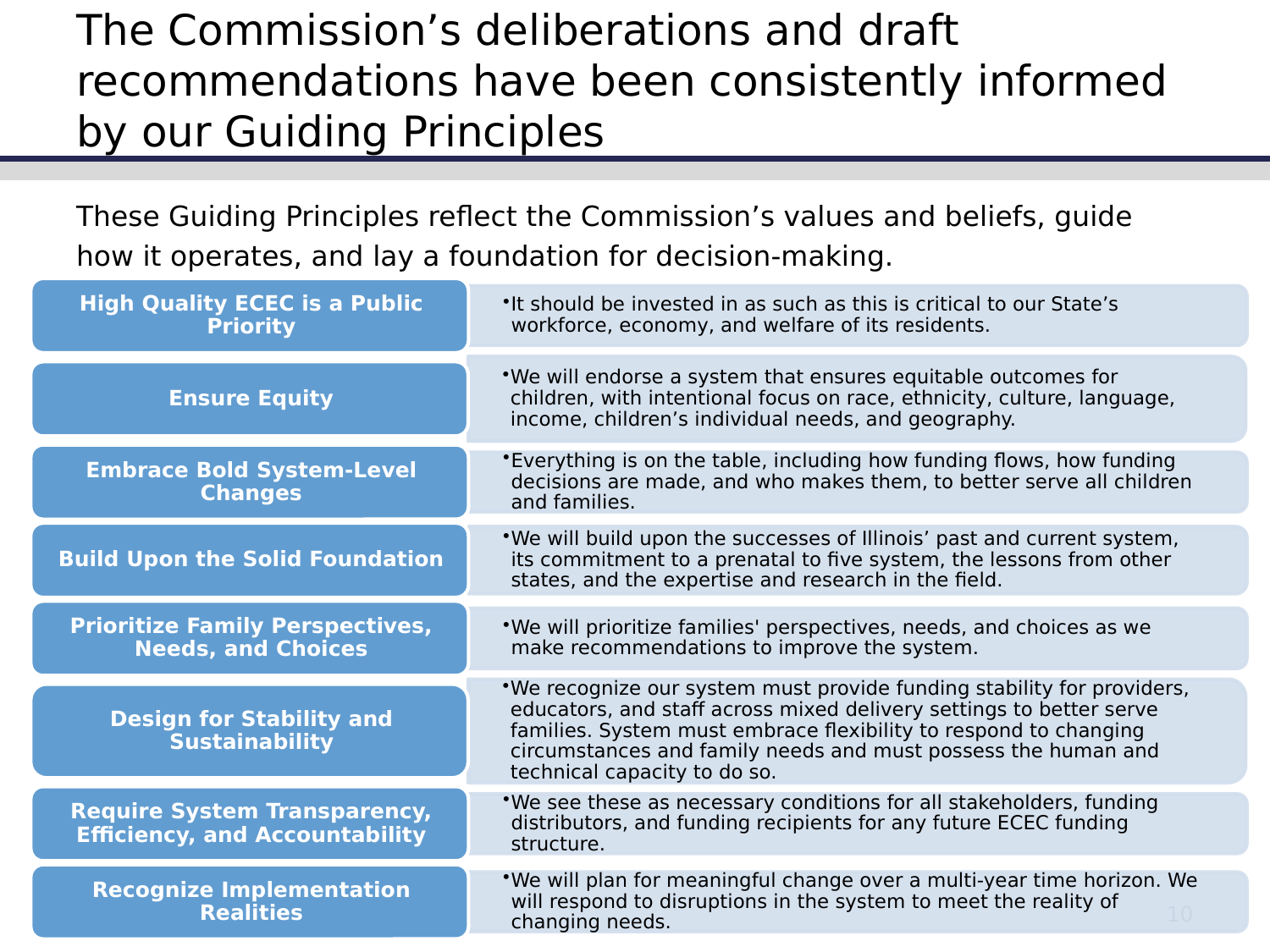

# The Commission’s deliberations and draft recommendations have been consistently informed by our Guiding Principles
These Guiding Principles reflect the Commission’s values and beliefs, guide how it operates, and lay a foundation for decision-making.
It should be invested in as such as this is critical to our State’s workforce, economy, and welfare of its residents.
High Quality ECEC is a Public Priority
We will endorse a system that ensures equitable outcomes for children, with intentional focus on race, ethnicity, culture, language, income, children’s individual needs, and geography.
Ensure Equity
Everything is on the table, including how funding flows, how funding decisions are made, and who makes them, to better serve all children and families.
Embrace Bold System-Level Changes
We will build upon the successes of Illinois’ past and current system, its commitment to a prenatal to five system, the lessons from other states, and the expertise and research in the field.
Build Upon the Solid Foundation
We will prioritize families' perspectives, needs, and choices as we make recommendations to improve the system.
Prioritize Family Perspectives, Needs, and Choices
We recognize our system must provide funding stability for providers, educators, and staff across mixed delivery settings to better serve families. System must embrace flexibility to respond to changing circumstances and family needs and must possess the human and technical capacity to do so.
Design for Stability and Sustainability
We see these as necessary conditions for all stakeholders, funding distributors, and funding recipients for any future ECEC funding structure.
Require System Transparency, Efficiency, and Accountability
We will plan for meaningful change over a multi-year time horizon. We will respond to disruptions in the system to meet the reality of changing needs.
Recognize Implementation Realities
10